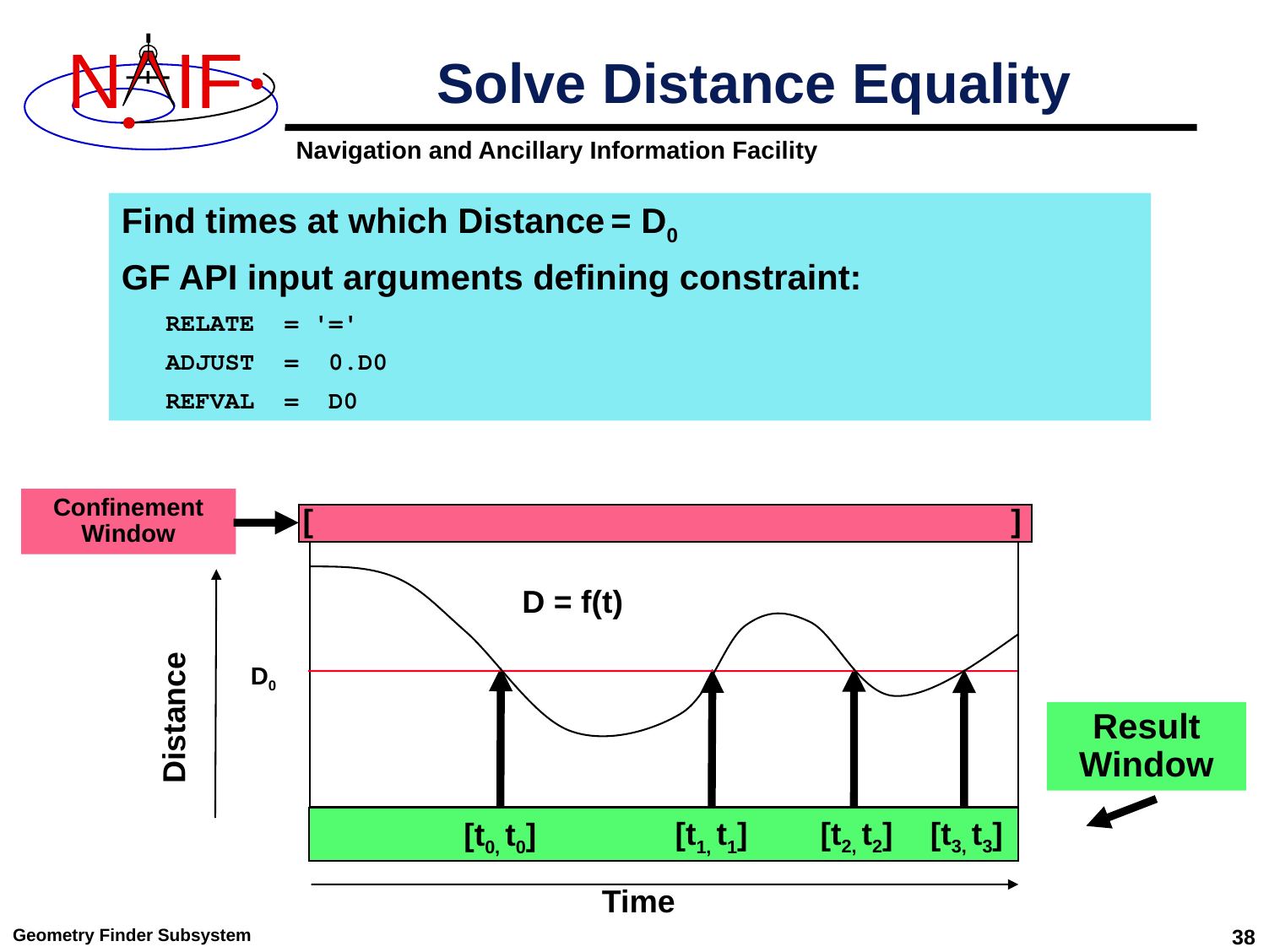

# Solve Distance Equality
Find times at which Distance = D0
GF API input arguments defining constraint:
   RELATE  = '='
   ADJUST  =  0.D0
   REFVAL  =  D0
Confinement Window
[                                                                               ]

D = f(t)
D0

Distance
Result Window

[t2, t2]
[t3, t3]
[t1, t1]
[t0, t0]
Time
Time

Geometry Finder Subsystem
38